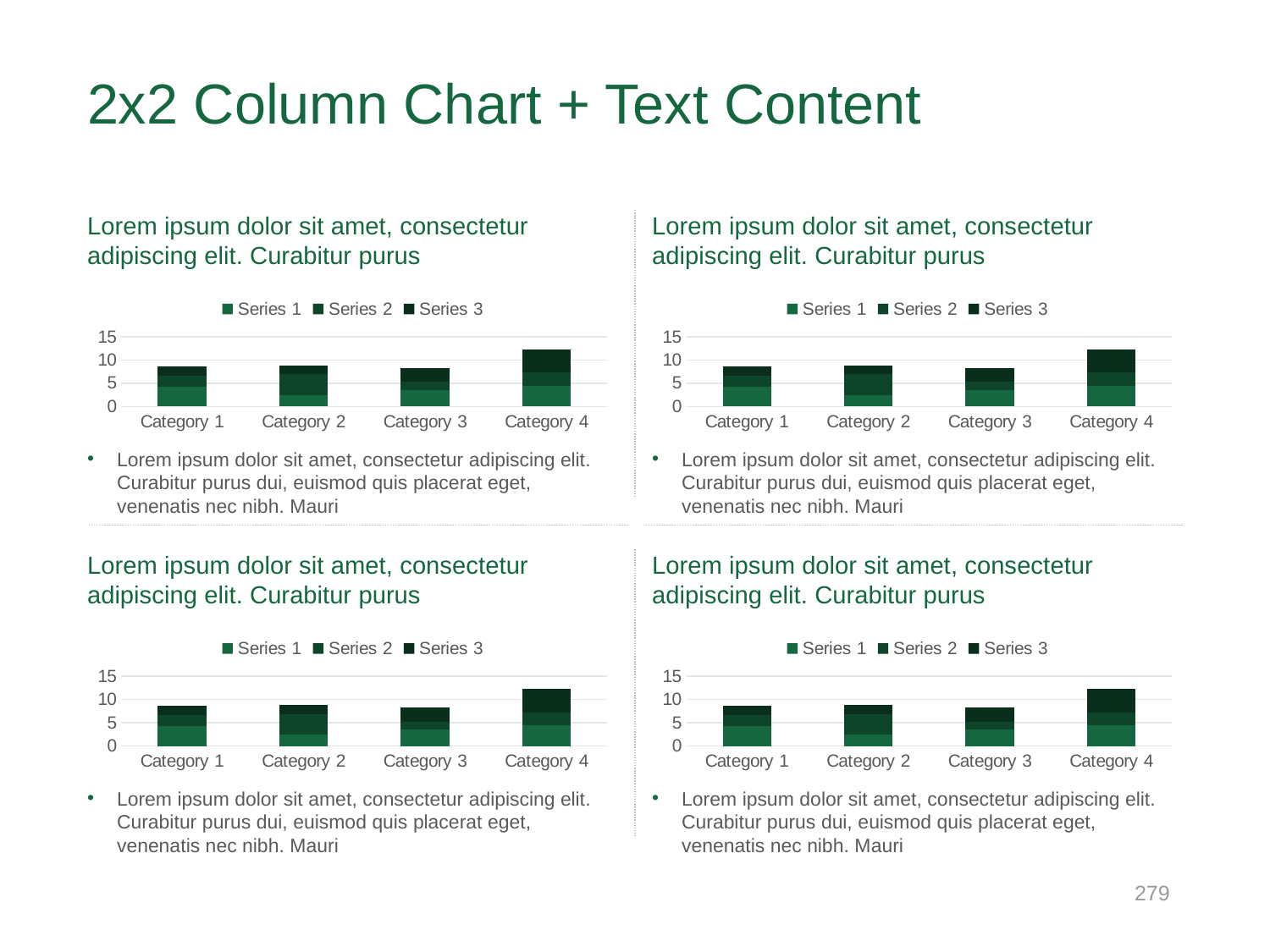

# 2x2 Column Chart + Text Content
Lorem ipsum dolor sit amet, consectetur adipiscing elit. Curabitur purus
Lorem ipsum dolor sit amet, consectetur adipiscing elit. Curabitur purus

### Chart

| Category | Series 1 | Series 2 | Series 3 |
|---|---|---|---|
| Category 1 | 4.3 | 2.4 | 2.0 |
| Category 2 | 2.5 | 4.4 | 2.0 |
| Category 3 | 3.5 | 1.8 | 3.0 |
| Category 4 | 4.5 | 2.8 | 5.0 |

### Chart

| Category | Series 1 | Series 2 | Series 3 |
|---|---|---|---|
| Category 1 | 4.3 | 2.4 | 2.0 |
| Category 2 | 2.5 | 4.4 | 2.0 |
| Category 3 | 3.5 | 1.8 | 3.0 |
| Category 4 | 4.5 | 2.8 | 5.0 |
Lorem ipsum dolor sit amet, consectetur adipiscing elit. Curabitur purus dui, euismod quis placerat eget, venenatis nec nibh. Mauri
Lorem ipsum dolor sit amet, consectetur adipiscing elit. Curabitur purus dui, euismod quis placerat eget, venenatis nec nibh. Mauri
Lorem ipsum dolor sit amet, consectetur adipiscing elit. Curabitur purus
Lorem ipsum dolor sit amet, consectetur adipiscing elit. Curabitur purus

### Chart

| Category | Series 1 | Series 2 | Series 3 |
|---|---|---|---|
| Category 1 | 4.3 | 2.4 | 2.0 |
| Category 2 | 2.5 | 4.4 | 2.0 |
| Category 3 | 3.5 | 1.8 | 3.0 |
| Category 4 | 4.5 | 2.8 | 5.0 |

### Chart

| Category | Series 1 | Series 2 | Series 3 |
|---|---|---|---|
| Category 1 | 4.3 | 2.4 | 2.0 |
| Category 2 | 2.5 | 4.4 | 2.0 |
| Category 3 | 3.5 | 1.8 | 3.0 |
| Category 4 | 4.5 | 2.8 | 5.0 |
Lorem ipsum dolor sit amet, consectetur adipiscing elit. Curabitur purus dui, euismod quis placerat eget, venenatis nec nibh. Mauri
Lorem ipsum dolor sit amet, consectetur adipiscing elit. Curabitur purus dui, euismod quis placerat eget, venenatis nec nibh. Mauri
279